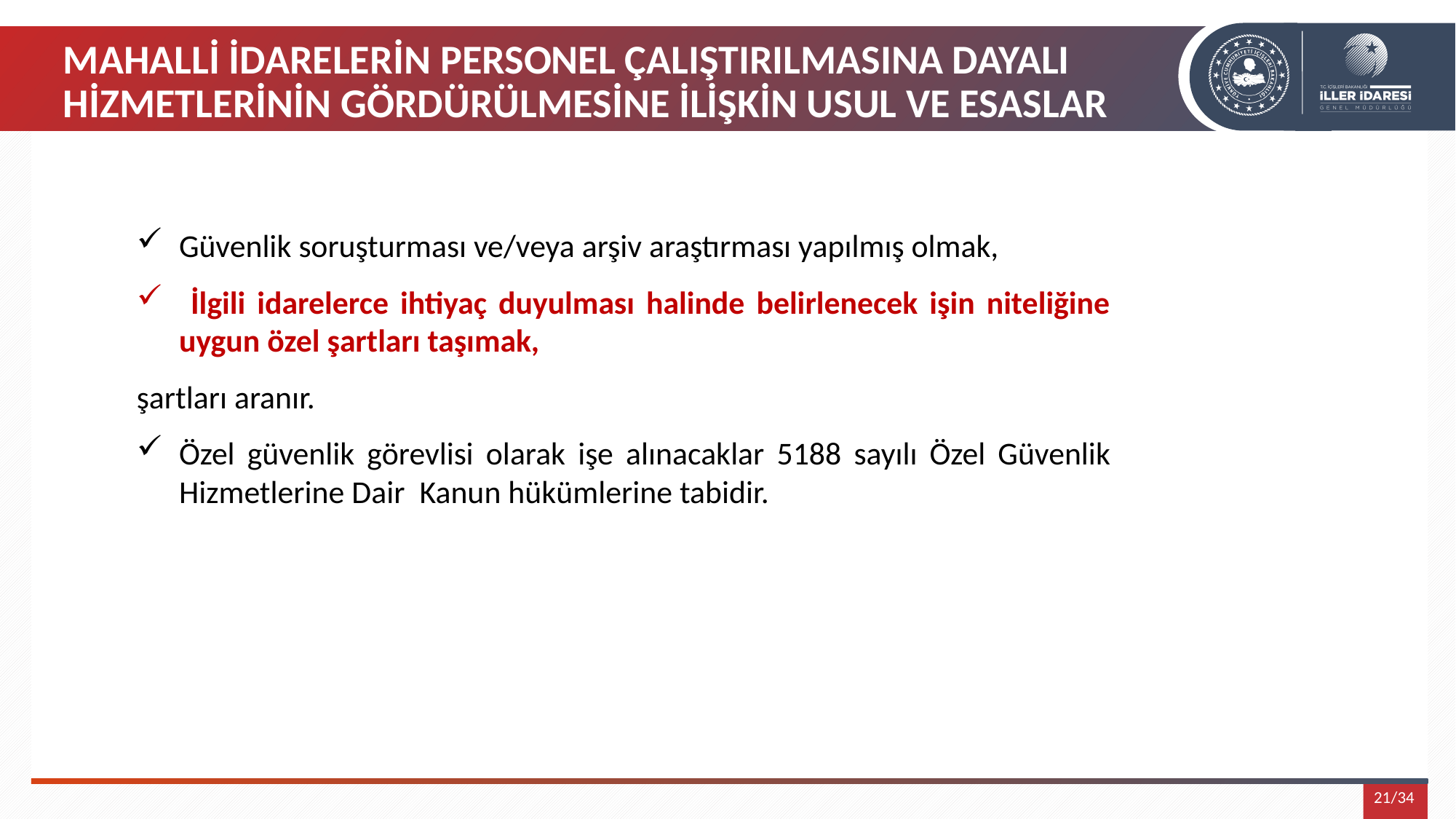

MAHALLİ İDARELERİN PERSONEL ÇALIŞTIRILMASINA DAYALI
HİZMETLERİNİN GÖRDÜRÜLMESİNE İLİŞKİN USUL VE ESASLAR
Güvenlik soruşturması ve/veya arşiv araştırması yapılmış olmak,
 İlgili idarelerce ihtiyaç duyulması halinde belirlenecek işin niteliğine uygun özel şartları taşımak,
şartları aranır.
Özel güvenlik görevlisi olarak işe alınacaklar 5188 sayılı Özel Güvenlik Hizmetlerine Dair  Kanun hükümlerine tabidir.